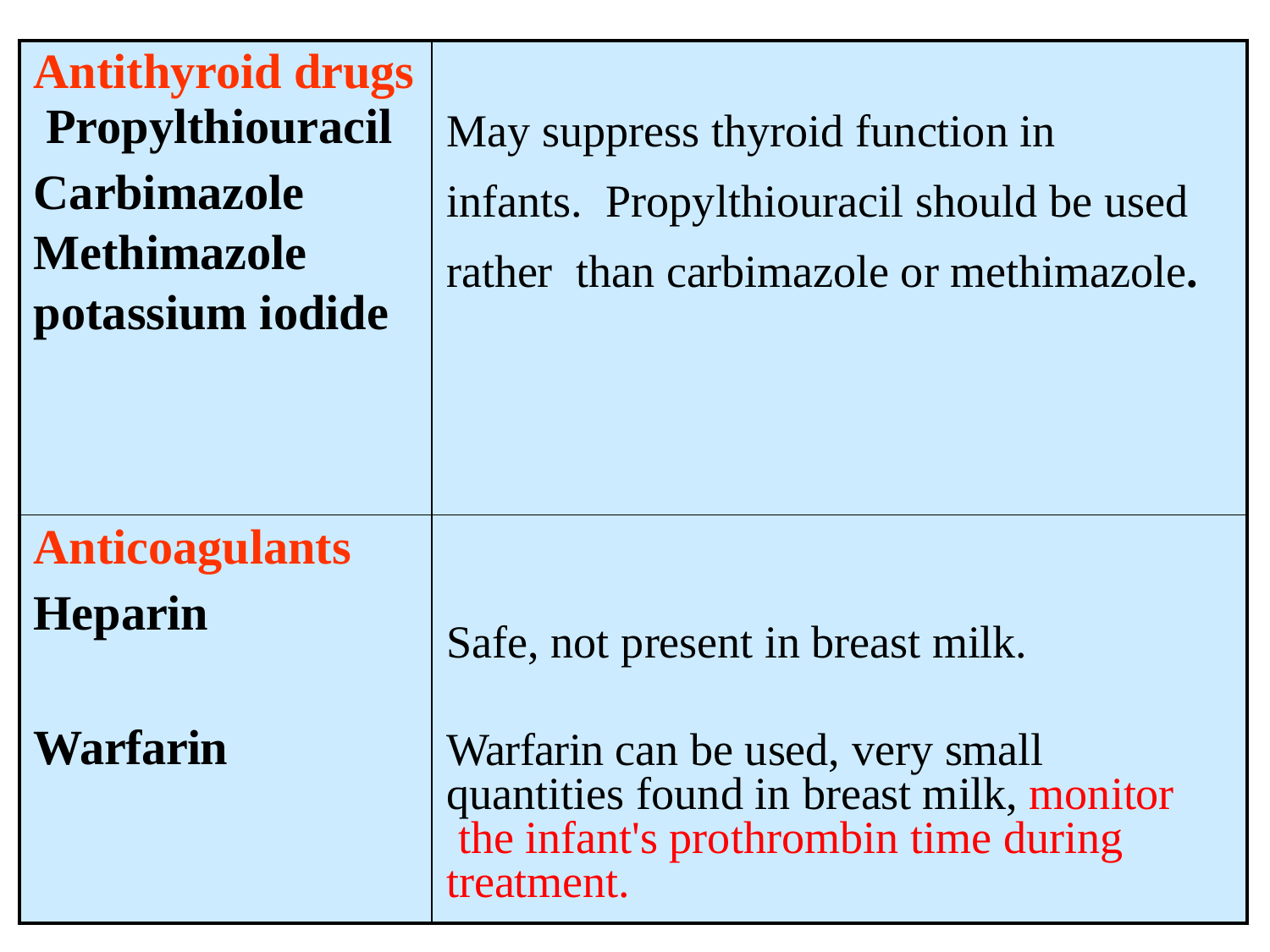

| Antithyroid drugs Propylthiouracil Carbimazole Methimazole potassium iodide | May suppress thyroid function in infants. Propylthiouracil should be used rather than carbimazole or methimazole. |
| --- | --- |
| Anticoagulants Heparin Warfarin | Safe, not present in breast milk. Warfarin can be used, very small quantities found in breast milk, monitor the infant's prothrombin time during treatment. |